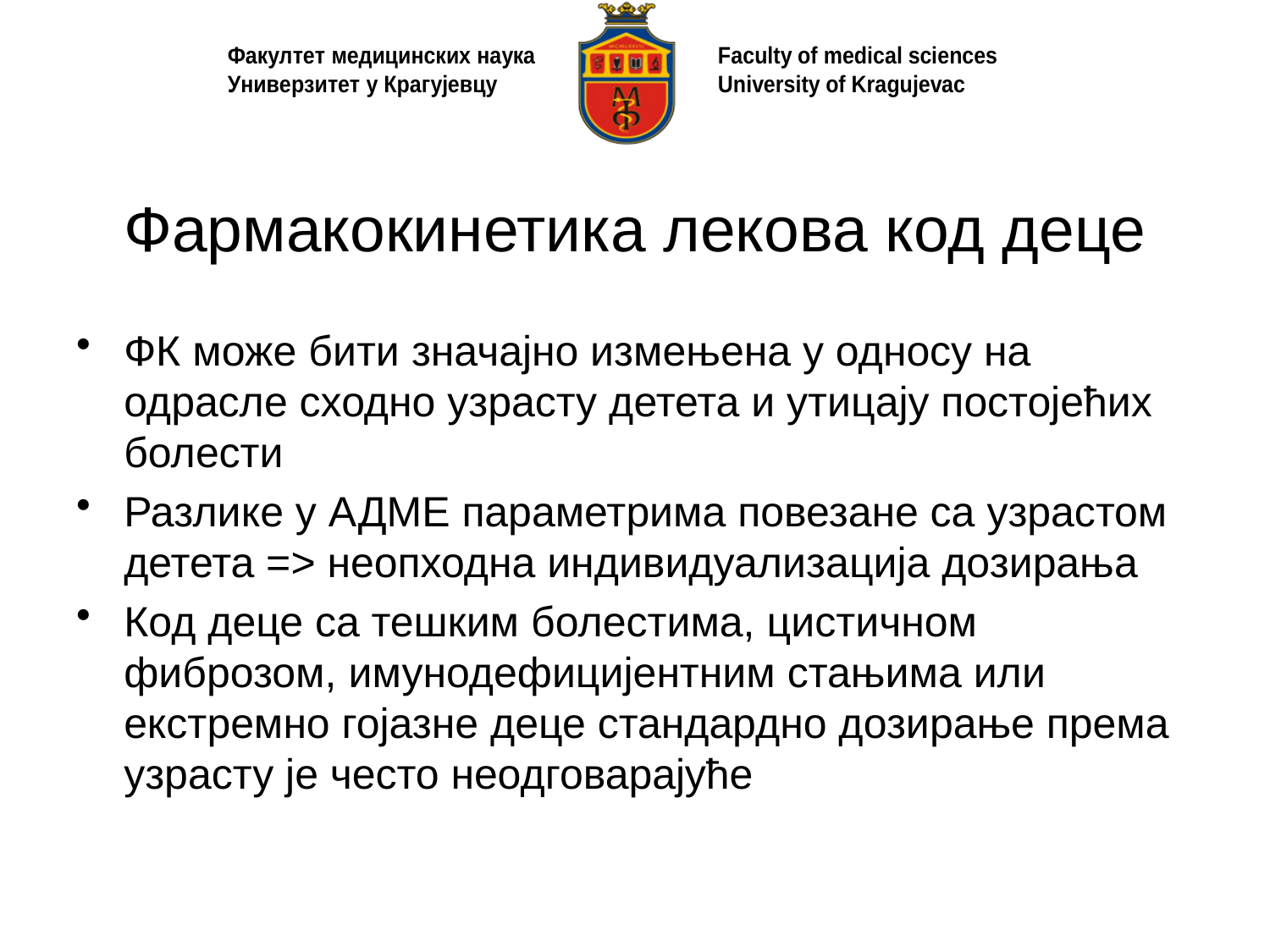

# Фармакокинетика лекова код деце
ФК може бити значајно измењена у односу на одрасле сходно узрасту детета и утицају постојећих болести
Разлике у АДМЕ параметрима повезане са узрастом детета => неопходна индивидуализација дозирања
Код деце са тешким болестима, цистичном фиброзом, имунодефицијентним стањима или екстремно гојазне деце стандардно дозирање према узрасту је често неодговарајуће